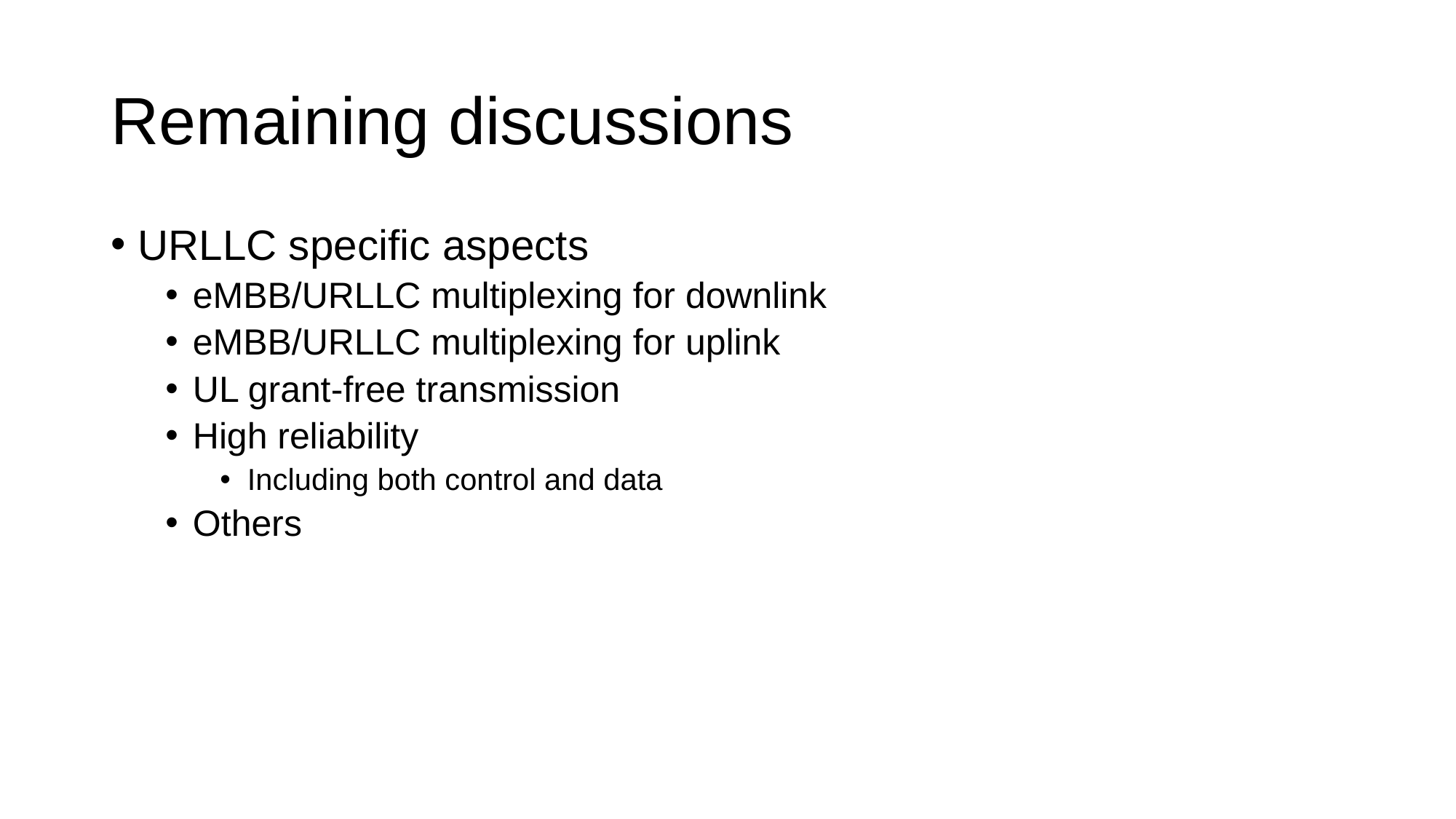

# Remaining discussions
URLLC specific aspects
eMBB/URLLC multiplexing for downlink
eMBB/URLLC multiplexing for uplink
UL grant-free transmission
High reliability
Including both control and data
Others